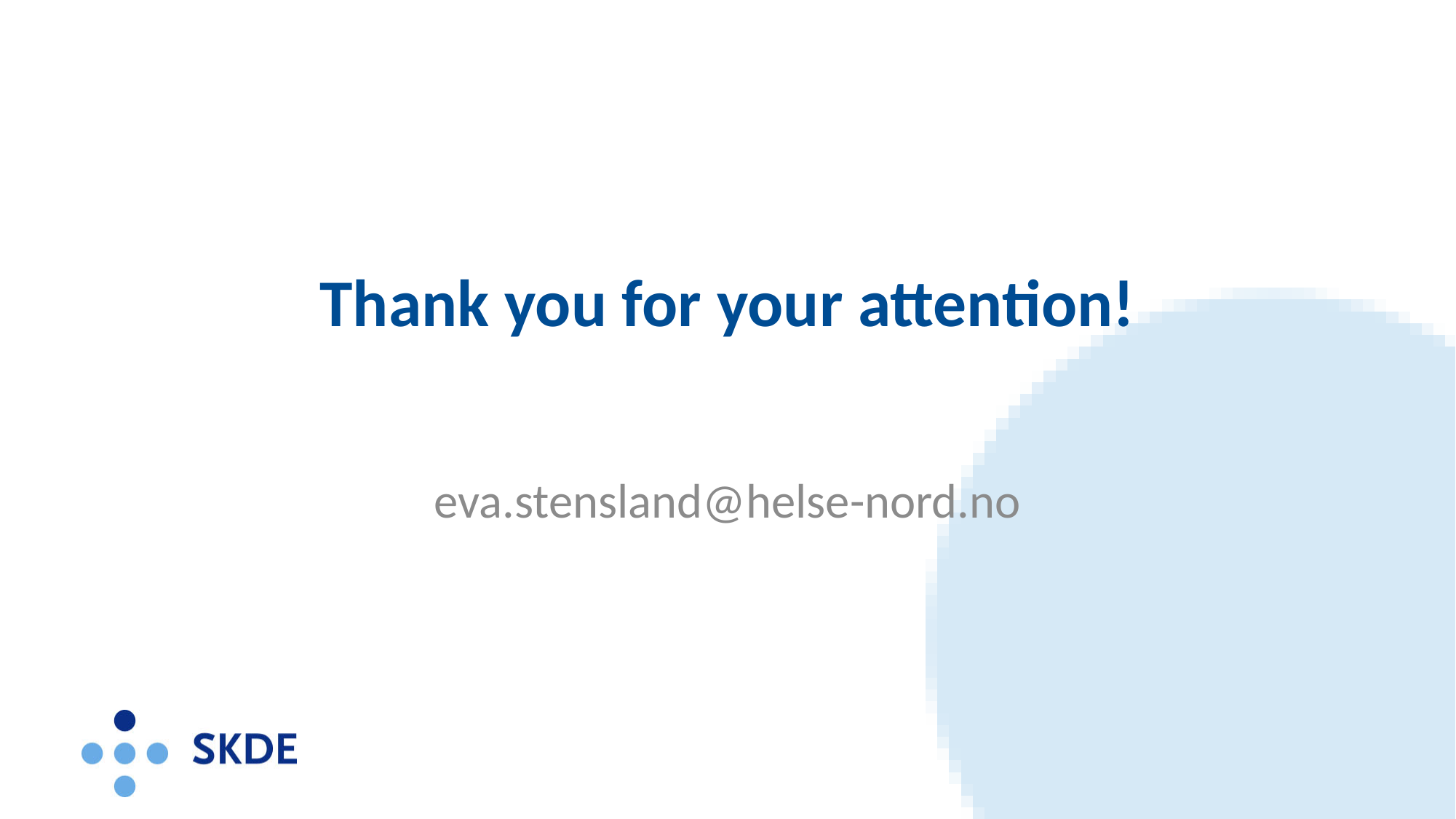

# Thank you for your attention!
eva.stensland@helse-nord.no